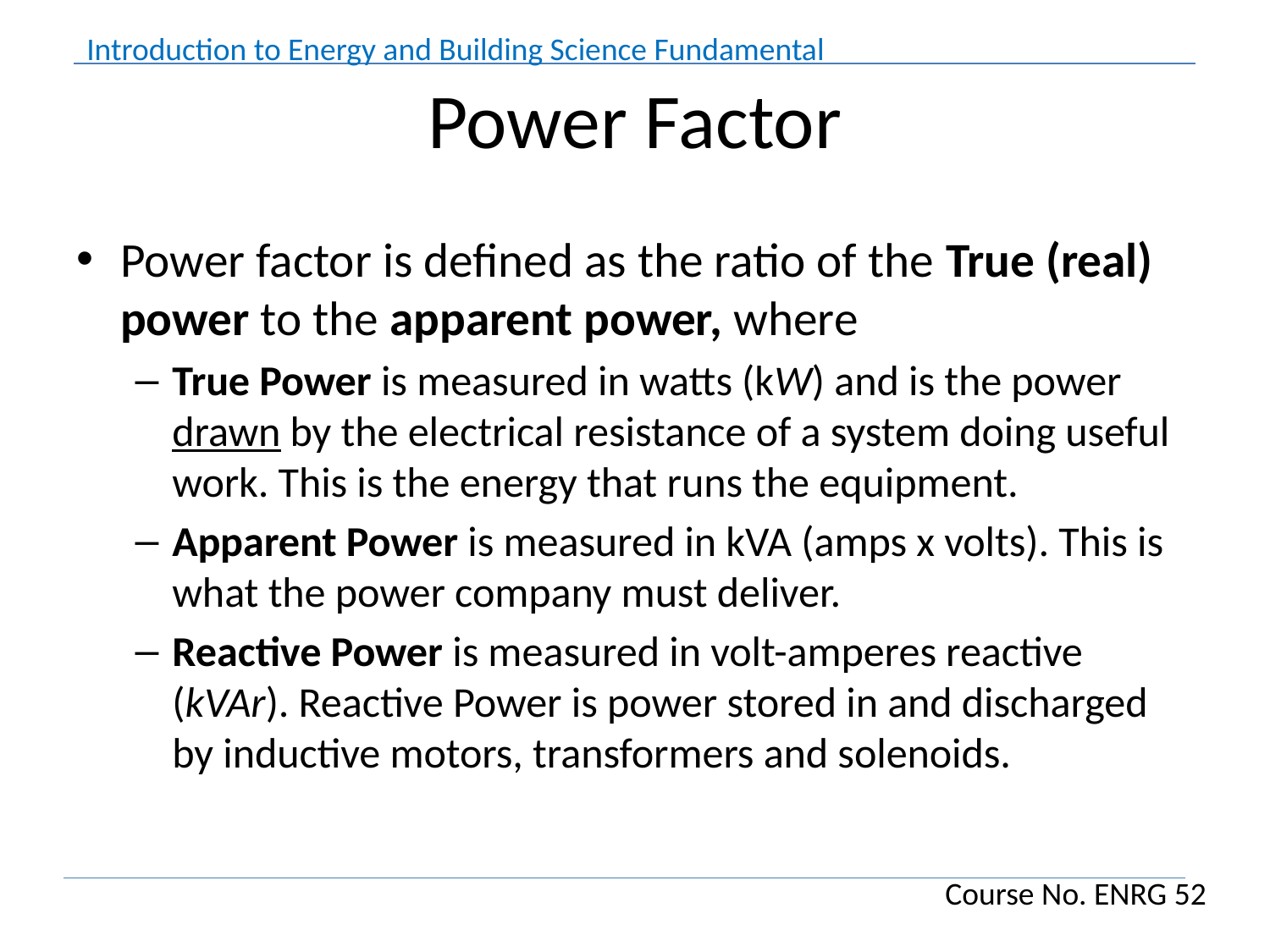

# Power Factor
Power factor is defined as the ratio of the True (real) power to the apparent power, where
True Power is measured in watts (kW) and is the power drawn by the electrical resistance of a system doing useful work. This is the energy that runs the equipment.
Apparent Power is measured in kVA (amps x volts). This is what the power company must deliver.
Reactive Power is measured in volt-amperes reactive (kVAr). Reactive Power is power stored in and discharged by inductive motors, transformers and solenoids.